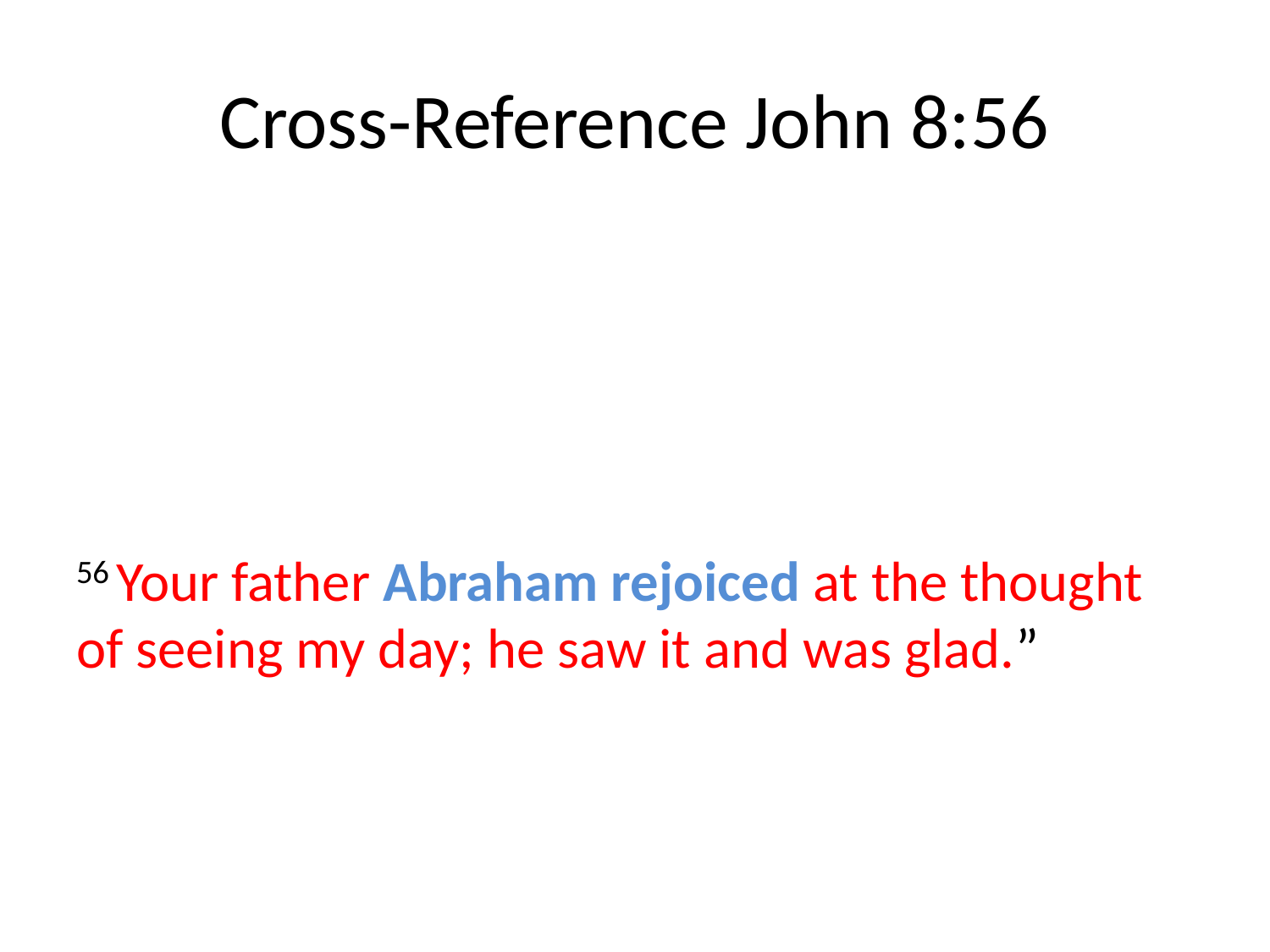

# Cross-Reference John 8:56

56 Your father Abraham rejoiced at the thought of seeing my day; he saw it and was glad.”